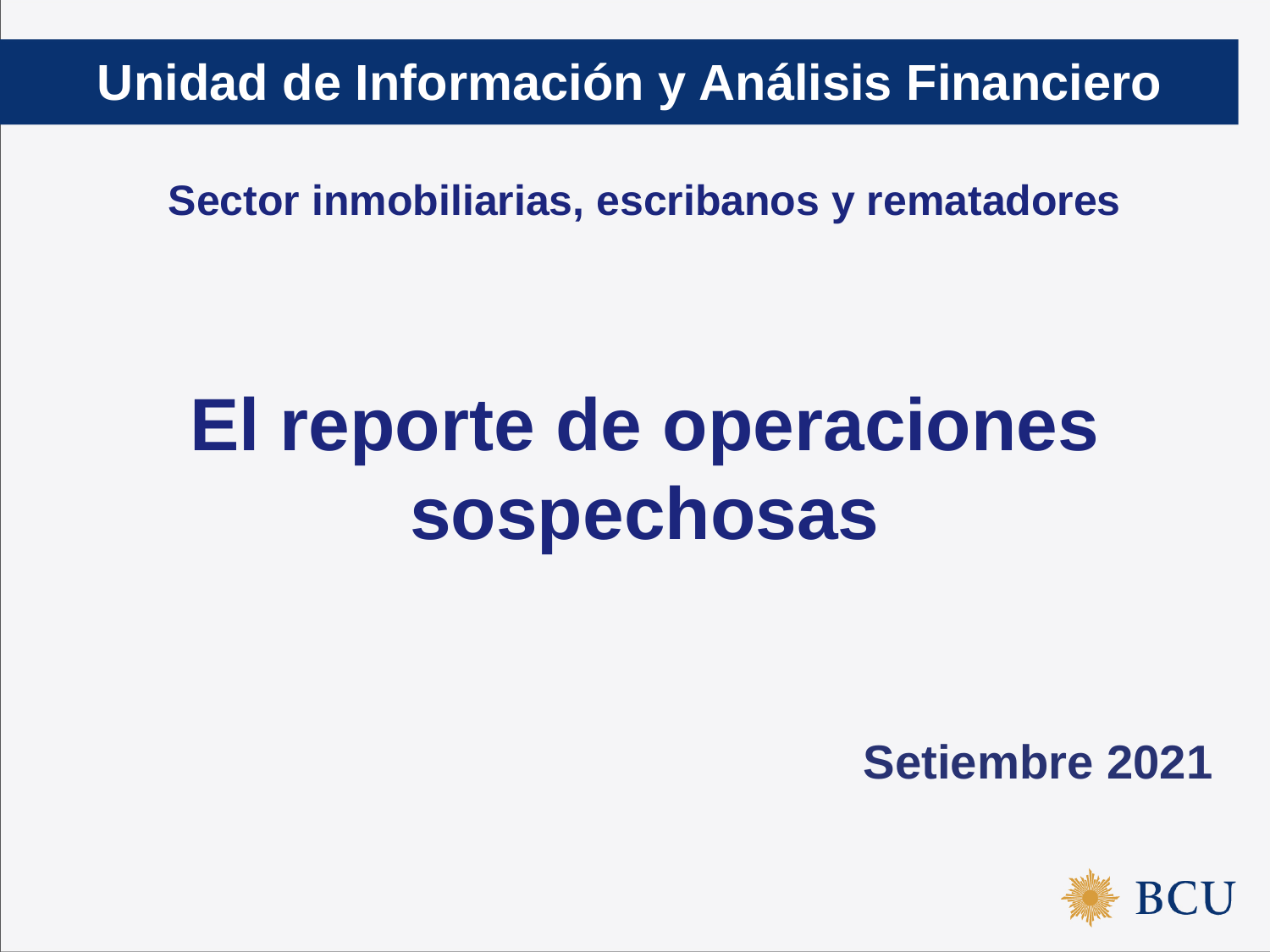

Unidad de Información y Análisis Financiero

Sector inmobiliarias, escribanos y rematadores

El reporte de operaciones sospechosas

Setiembre 2021